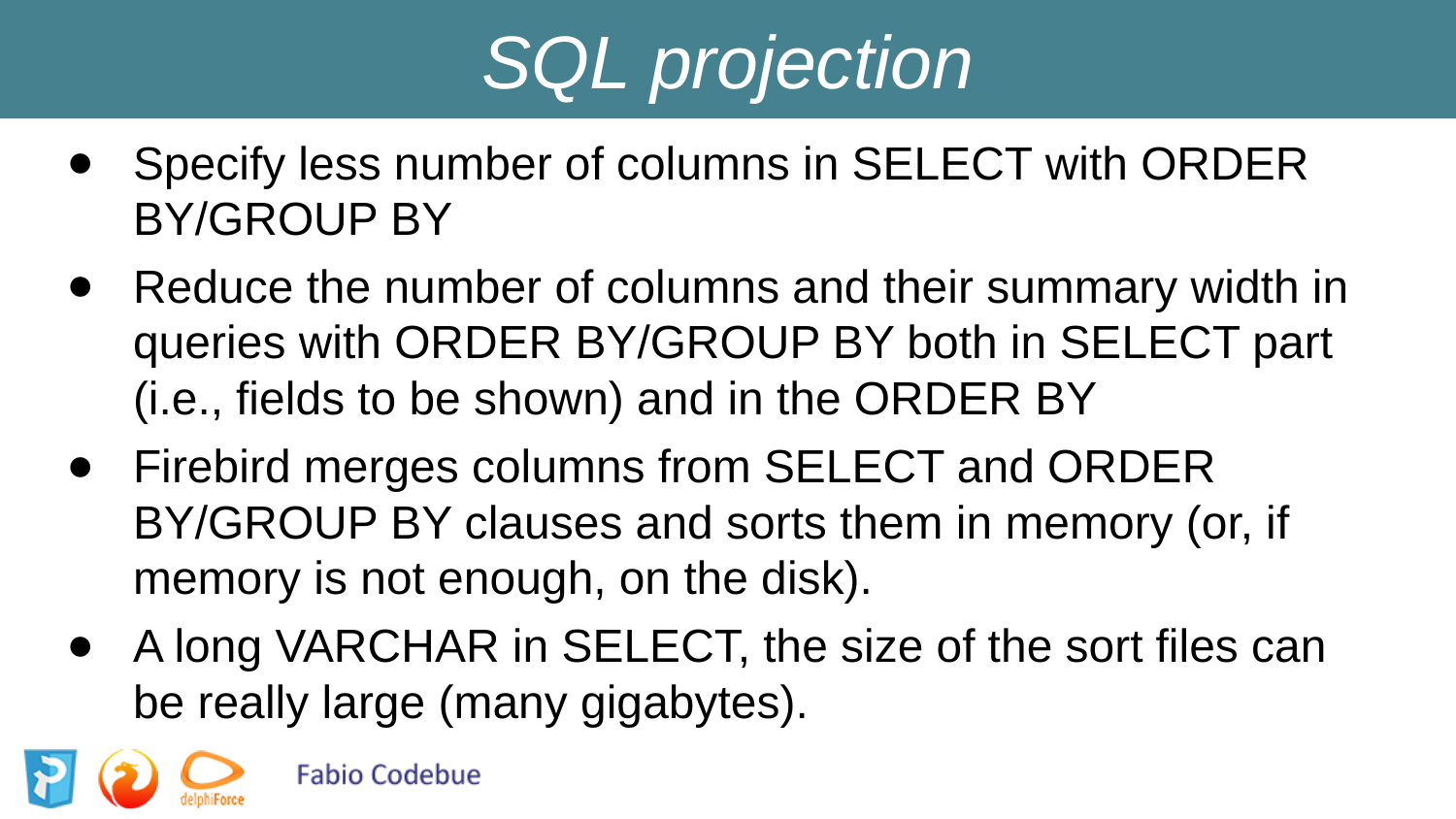

SQL projection
Specify less number of columns in SELECT with ORDER BY/GROUP BY
Reduce the number of columns and their summary width in queries with ORDER BY/GROUP BY both in SELECT part (i.e., fields to be shown) and in the ORDER BY
Firebird merges columns from SELECT and ORDER BY/GROUP BY clauses and sorts them in memory (or, if memory is not enough, on the disk).
A long VARCHAR in SELECT, the size of the sort files can be really large (many gigabytes).